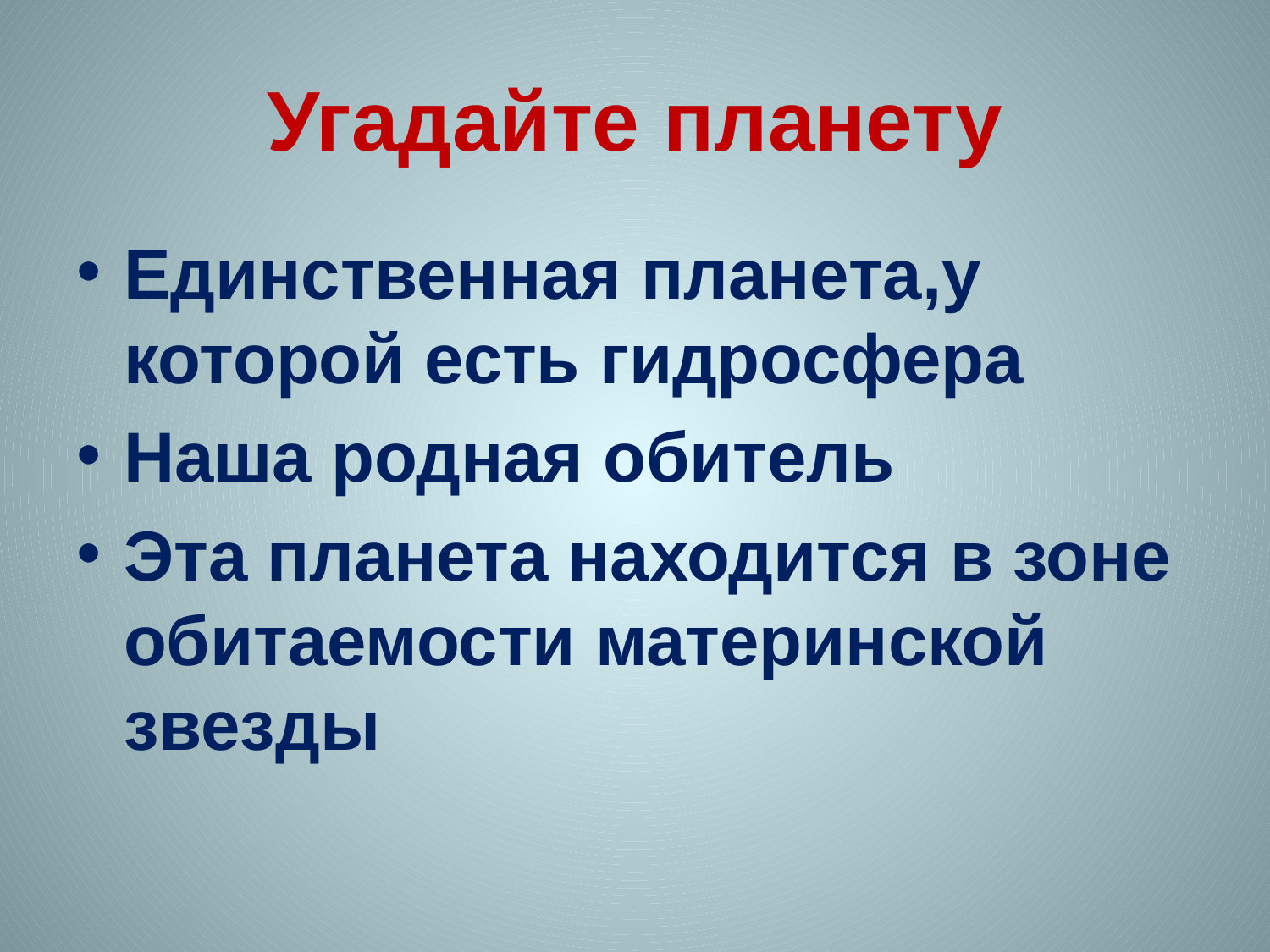

# Угадайте планету
Единственная планета,у которой есть гидросфера
Наша родная обитель
Эта планета находится в зоне обитаемости материнской звезды